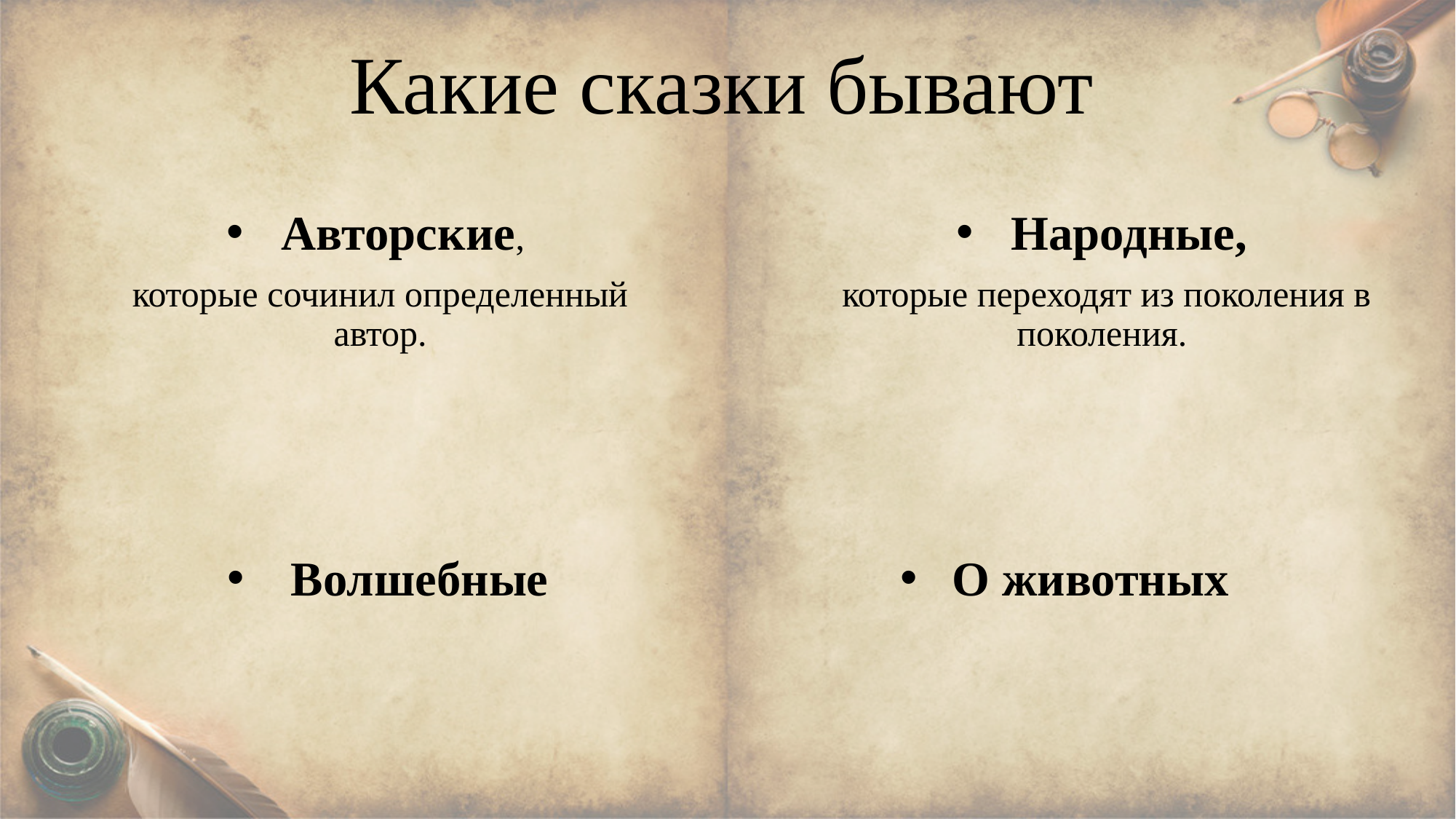

# Какие сказки бывают
Народные,
 которые переходят из поколения в поколения.

Авторские,
которые сочинил определенный автор.

  О животных
   Волшебные